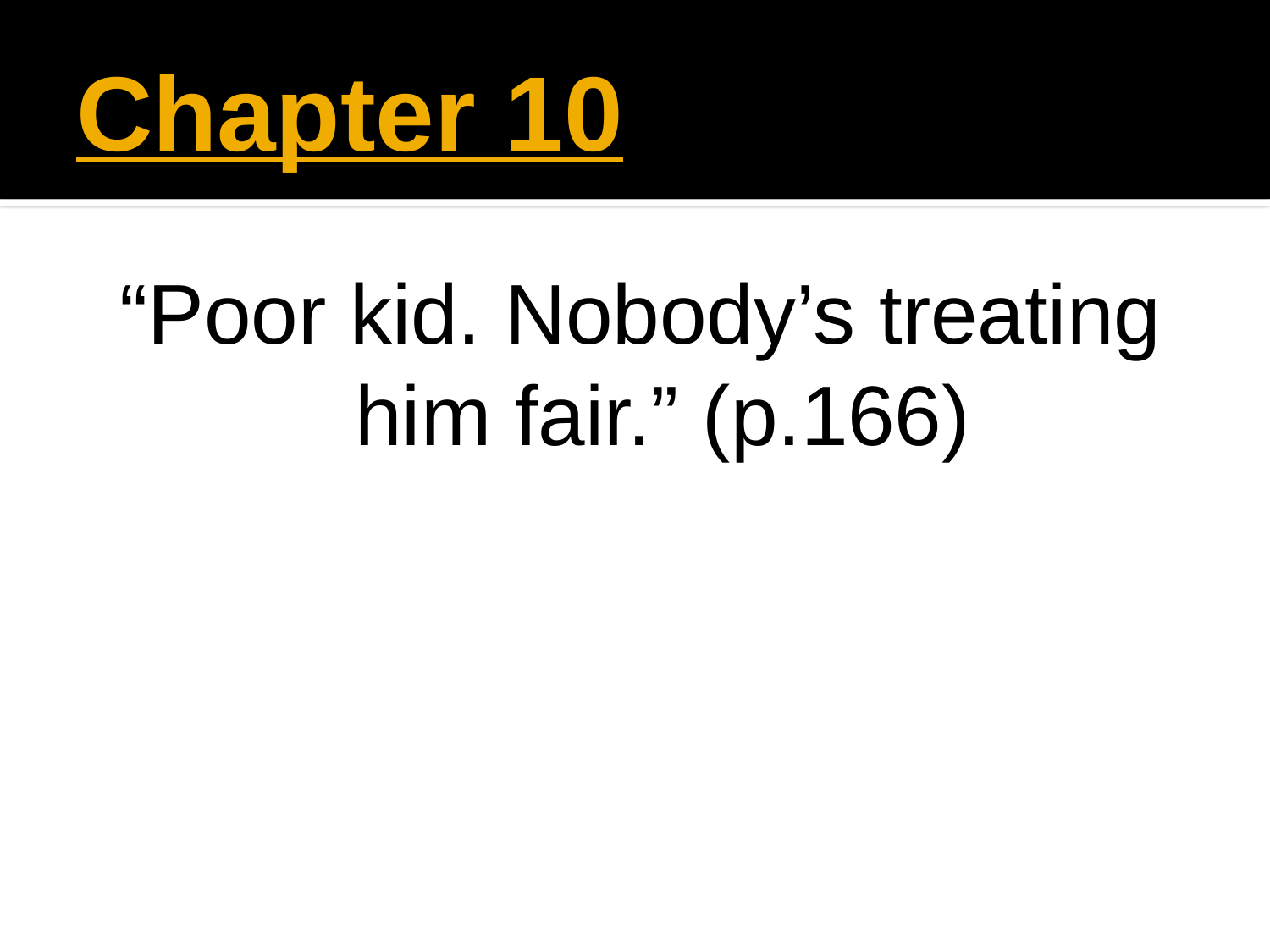

# Chapter 10
“Poor kid. Nobody’s treating him fair.” (p.166)